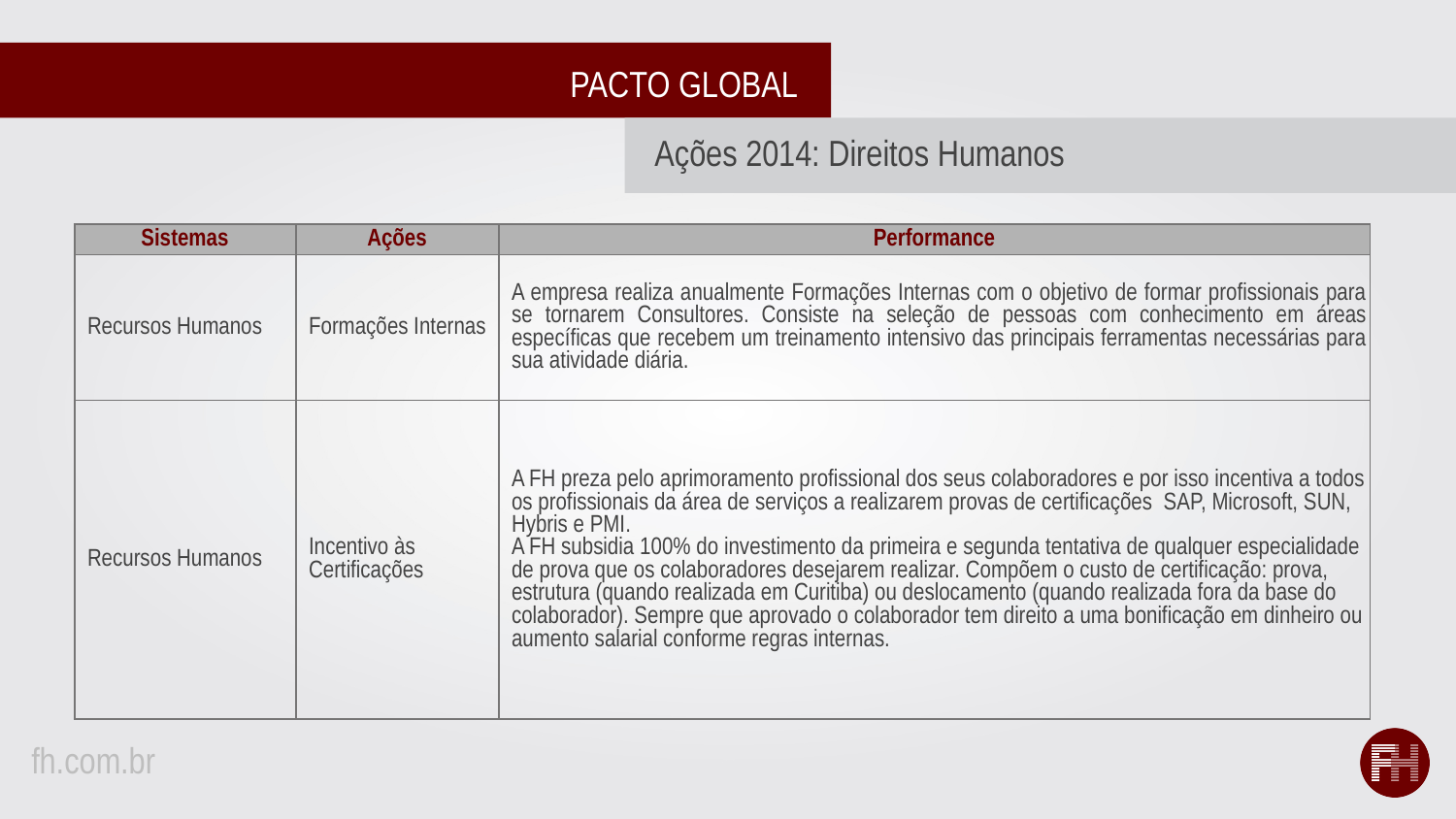

PACTO GLOBAL
Ações 2014: Direitos Humanos
| Sistemas | Ações | Performance |
| --- | --- | --- |
| Recursos Humanos | Formações Internas | A empresa realiza anualmente Formações Internas com o objetivo de formar profissionais para se tornarem Consultores. Consiste na seleção de pessoas com conhecimento em áreas específicas que recebem um treinamento intensivo das principais ferramentas necessárias para sua atividade diária. |
| Recursos Humanos | Incentivo às Certificações | A FH preza pelo aprimoramento profissional dos seus colaboradores e por isso incentiva a todos os profissionais da área de serviços a realizarem provas de certificações SAP, Microsoft, SUN, Hybris e PMI. A FH subsidia 100% do investimento da primeira e segunda tentativa de qualquer especialidade de prova que os colaboradores desejarem realizar. Compõem o custo de certificação: prova, estrutura (quando realizada em Curitiba) ou deslocamento (quando realizada fora da base do colaborador). Sempre que aprovado o colaborador tem direito a uma bonificação em dinheiro ou aumento salarial conforme regras internas. |